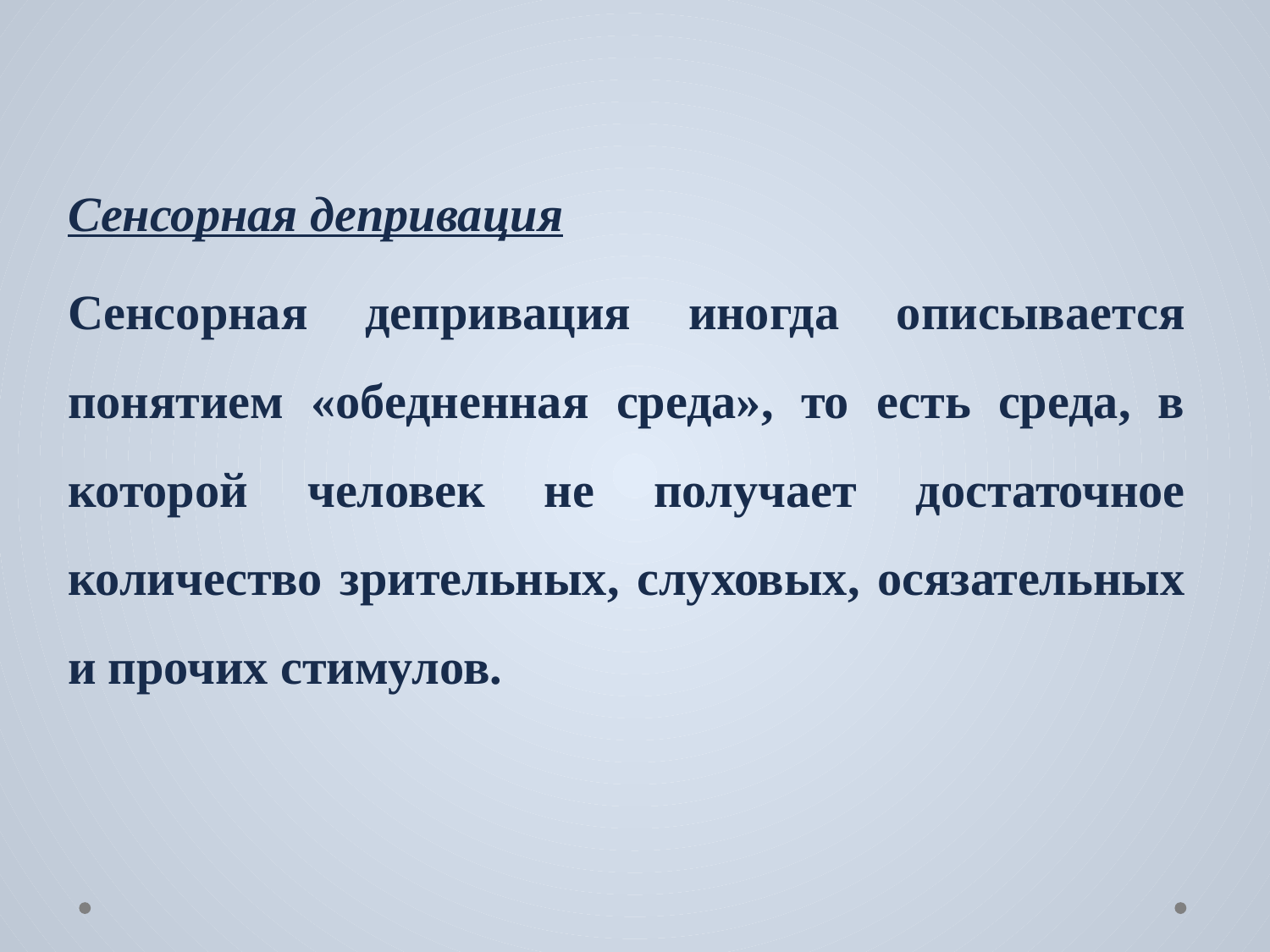

Сенсорная депривация
Сенсорная депривация иногда описывается понятием «обедненная среда», то есть среда, в которой человек не получает достаточное количество зрительных, слуховых, осязательных и прочих стимулов.